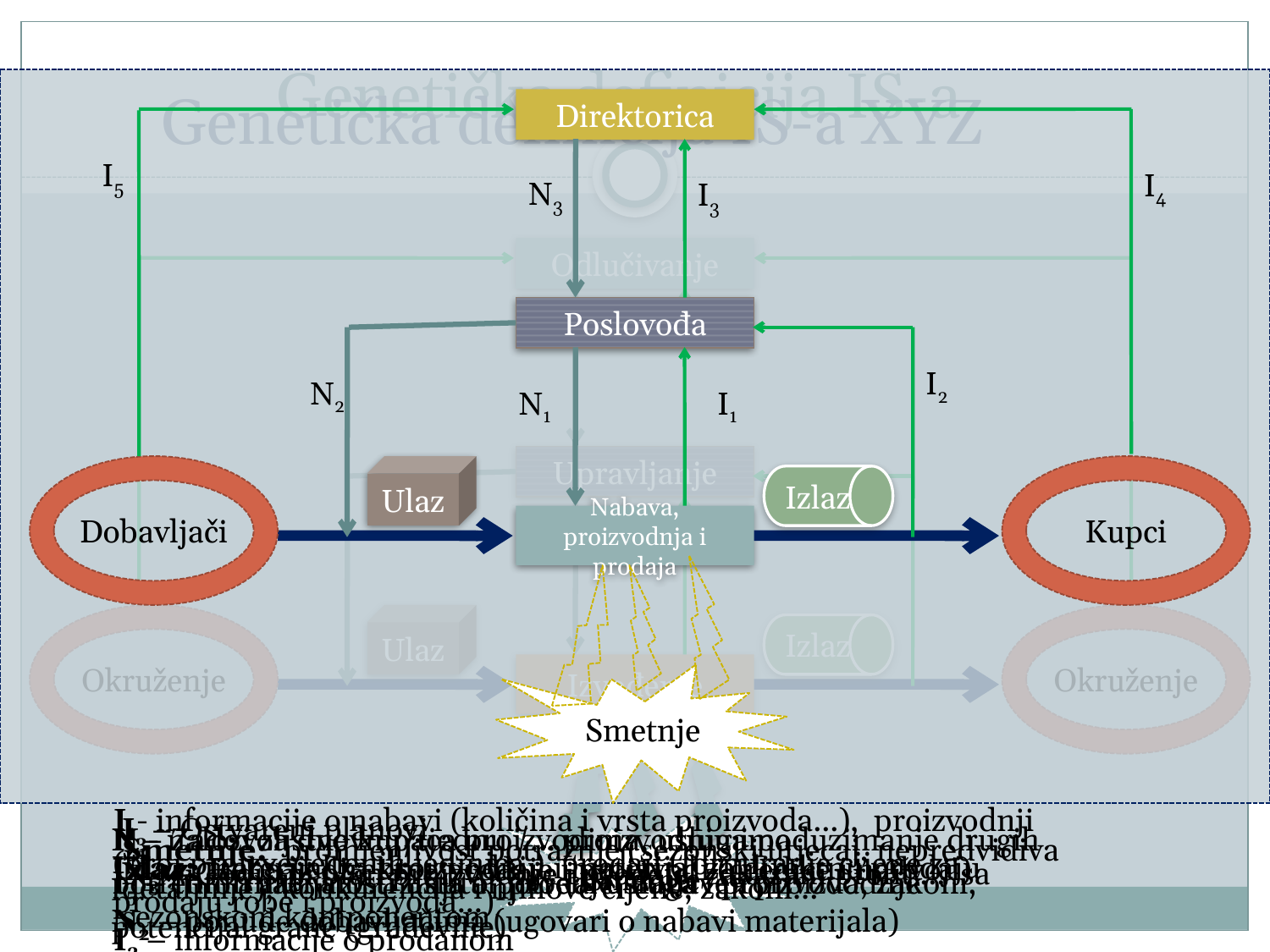

# Genetička definicija IS-a
Genetička definicija IS-a XYZ

Direktorica
I5
I4
N3
I3
Odlučivanje
Poslovođa
I2
N2
N1
I1
Upravljanje
Dobavljači
Ulaz
Kupci
Izlaz
Nabava, proizvodnja i prodaja

Okruženje
Ulaz
Okruženje
Izlaz
Izvođenje
Smetnje

I1- informacije o nabavi (količina i vrsta proizvoda...),  proizvodnji (broj proizvededenih jedinica,), prodaji (formiranje cijene za prodaju robe i proizvoda...)
I2 – informacije o prodanom
I3 – Ostvareni planovi
N3 – Godišnji plan proizvodnje i prodaje, zakazani profit ...  sa sezonskom komponentom
N1- nalozi za dnevnu/tjednu /... proizvodnju i poduzimanje drugih potrebnih aktivnosti unutar prodaje, nabave i proizvodnje
N2 – ponude dobavljačima (ugovari o nabavi materijala)
I4 – Zadovoljstvo kupaca proizvodima, uslugama
I5 – Informacija iz tržišta o potrebi usluga i proizvoda, zakoni, potencijal grane (građevine)
Smetnje
Smetnje:  promjenjivost potražnje (sezonski utjecaj, nepredvidiva detaljnije), konkurencija i njihove cijene, zakoni...
Ulaz: materijal za proizvodnju i materijal za direktnu prodaju
Izlaz: Roba iz direktne prodaje i proizvodi (gredice i nadvoji)